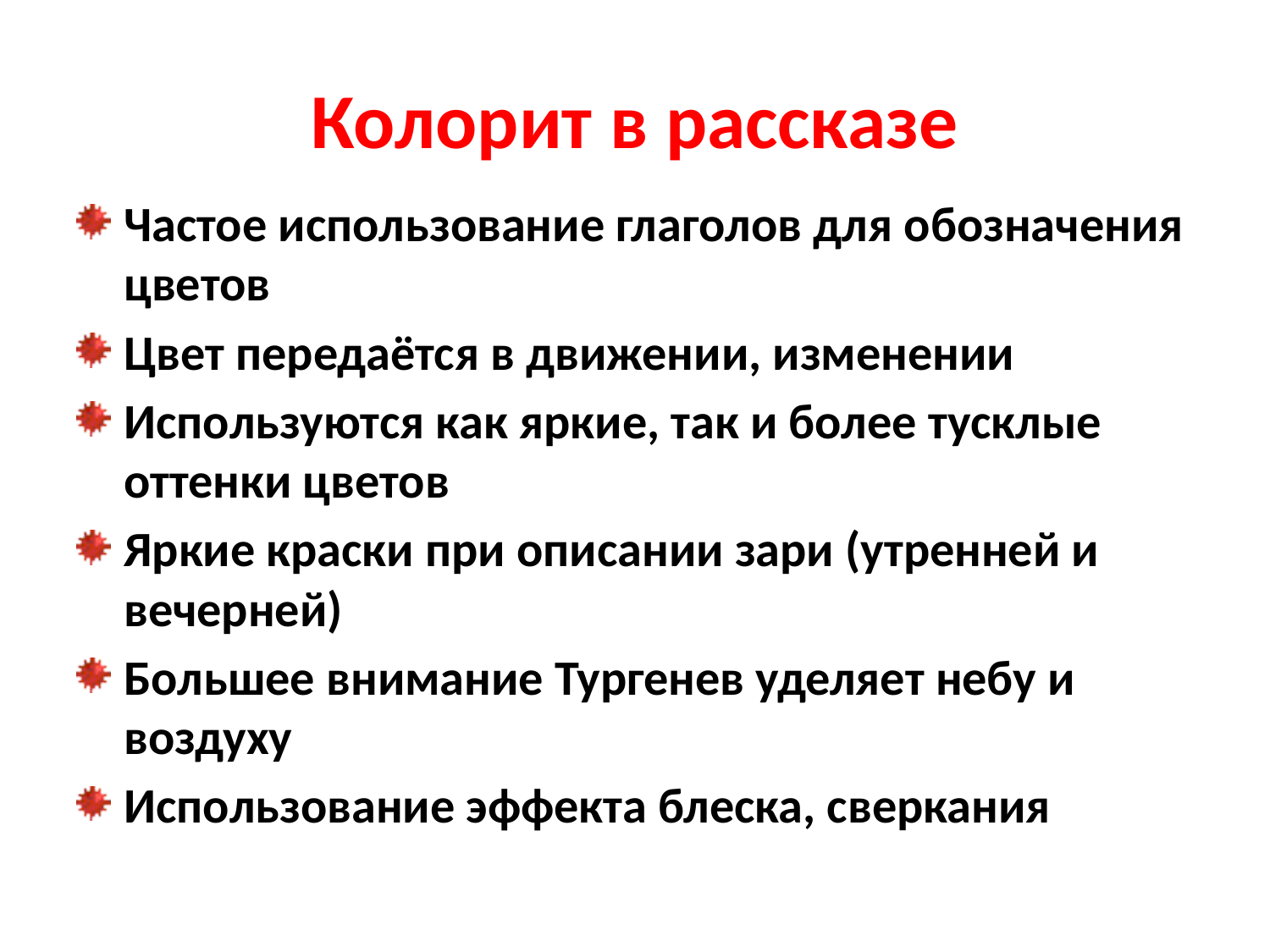

# Колорит в рассказе
Частое использование глаголов для обозначения цветов
Цвет передаётся в движении, изменении
Используются как яркие, так и более тусклые оттенки цветов
Яркие краски при описании зари (утренней и вечерней)
Большее внимание Тургенев уделяет небу и воздуху
Использование эффекта блеска, сверкания